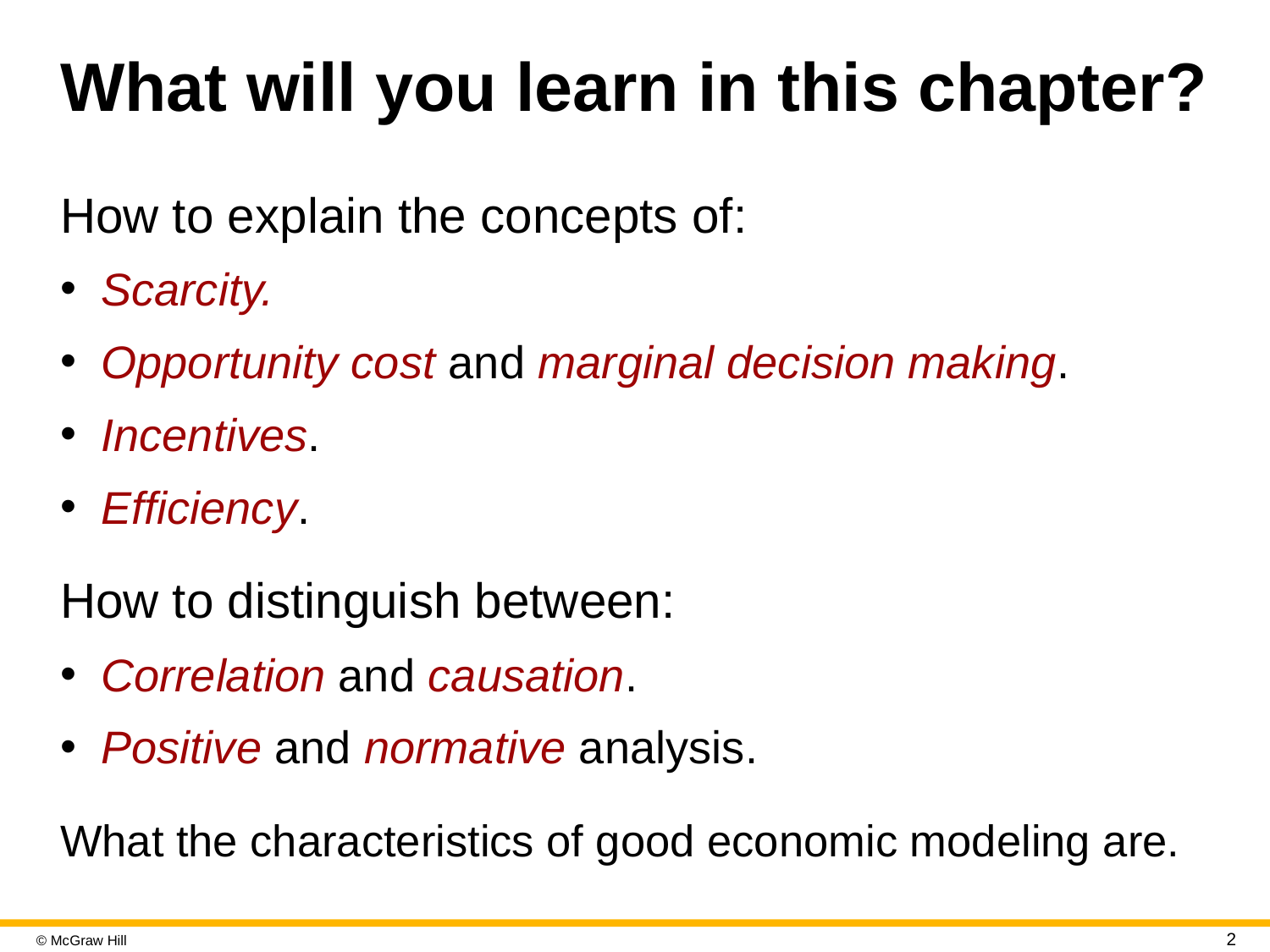

# What will you learn in this chapter?
How to explain the concepts of:
Scarcity.
Opportunity cost and marginal decision making.
Incentives.
Efficiency.
How to distinguish between:
Correlation and causation.
Positive and normative analysis.
What the characteristics of good economic modeling are.